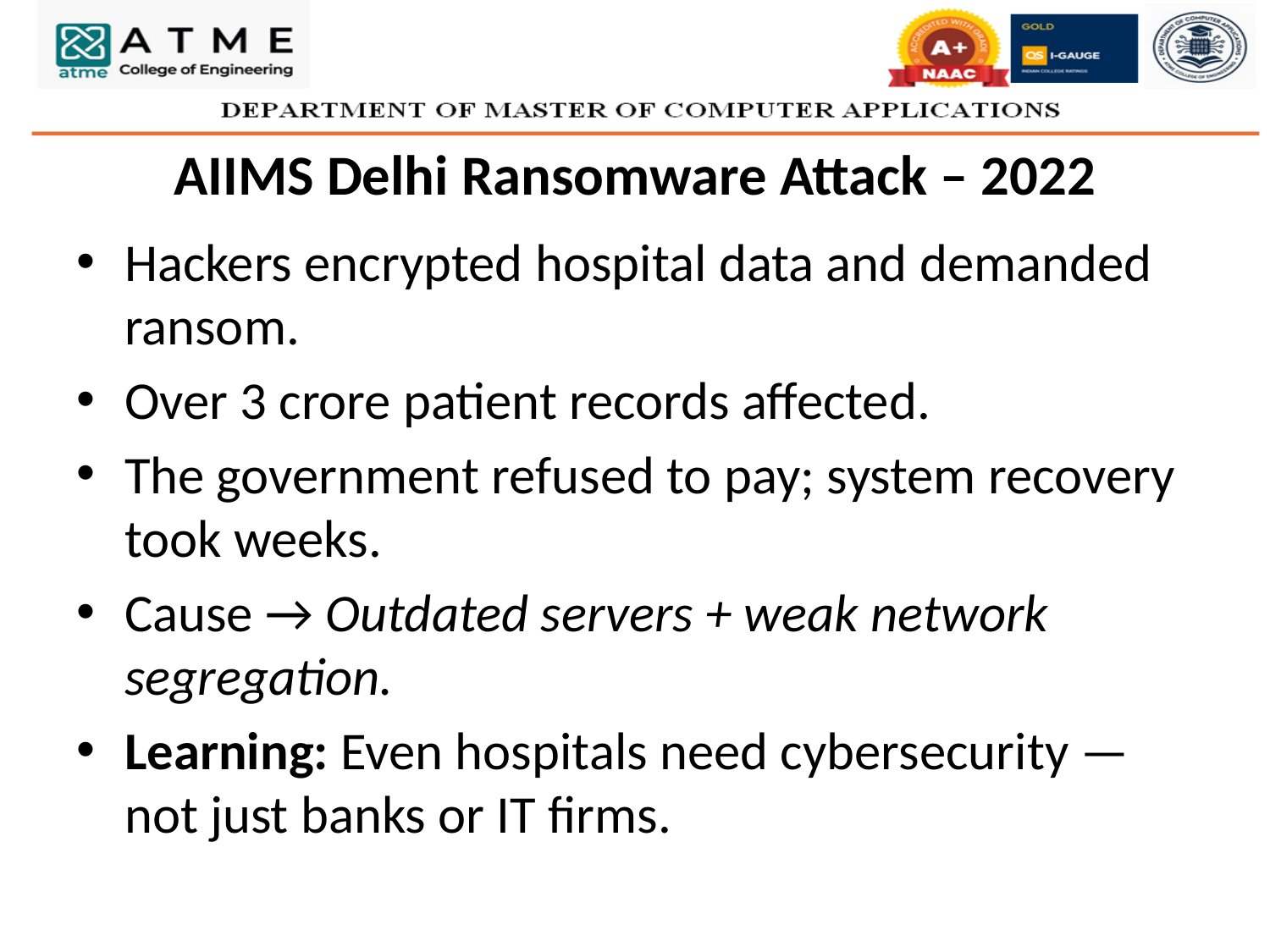

# AIIMS Delhi Ransomware Attack – 2022
Hackers encrypted hospital data and demanded ransom.
Over 3 crore patient records affected.
The government refused to pay; system recovery took weeks.
Cause → Outdated servers + weak network segregation.
Learning: Even hospitals need cybersecurity — not just banks or IT firms.